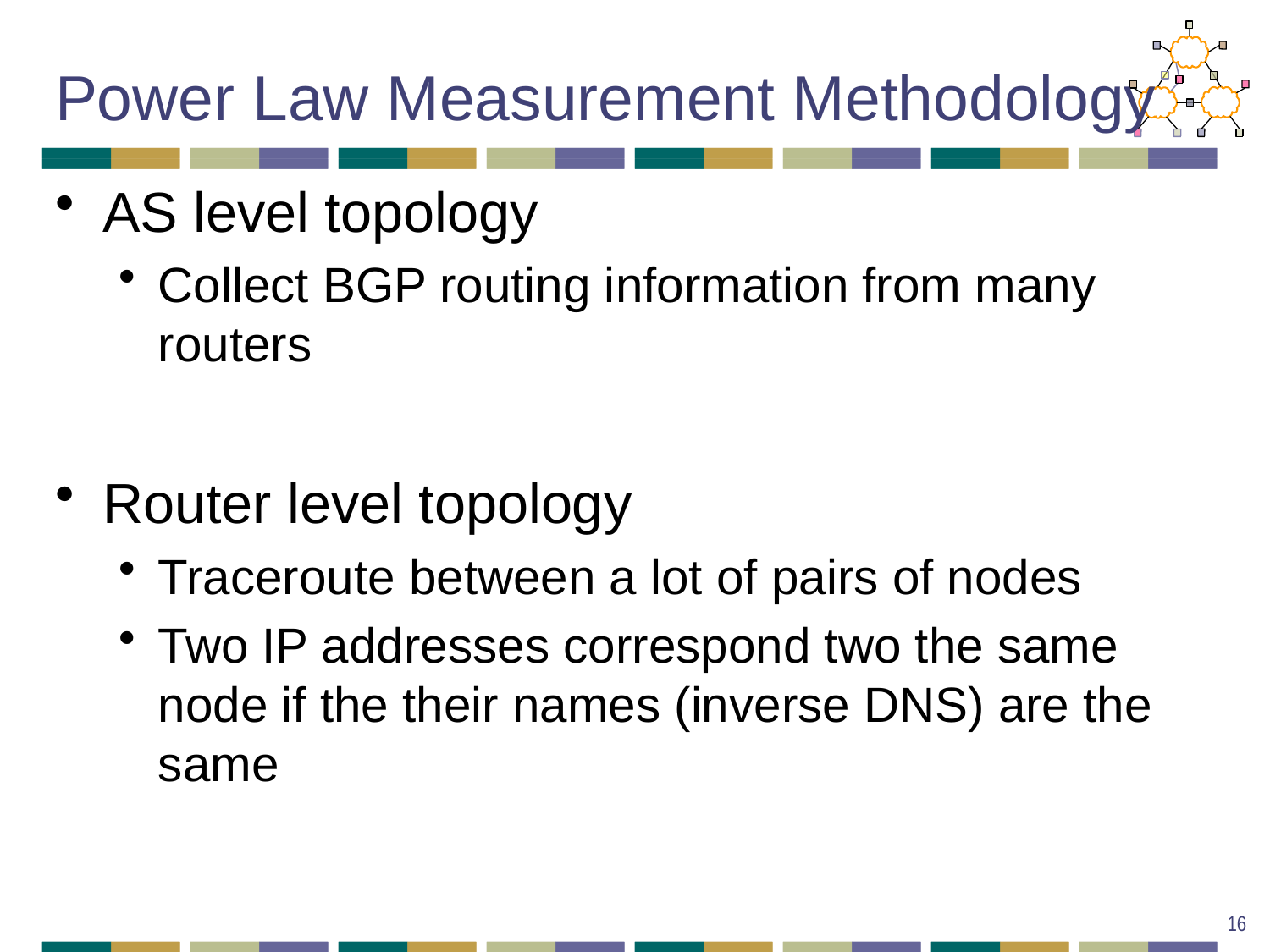

# Power Law Measurement Methodology
AS level topology
Collect BGP routing information from many routers

Router level topology
Traceroute between a lot of pairs of nodes
Two IP addresses correspond two the same node if the their names (inverse DNS) are the same
16